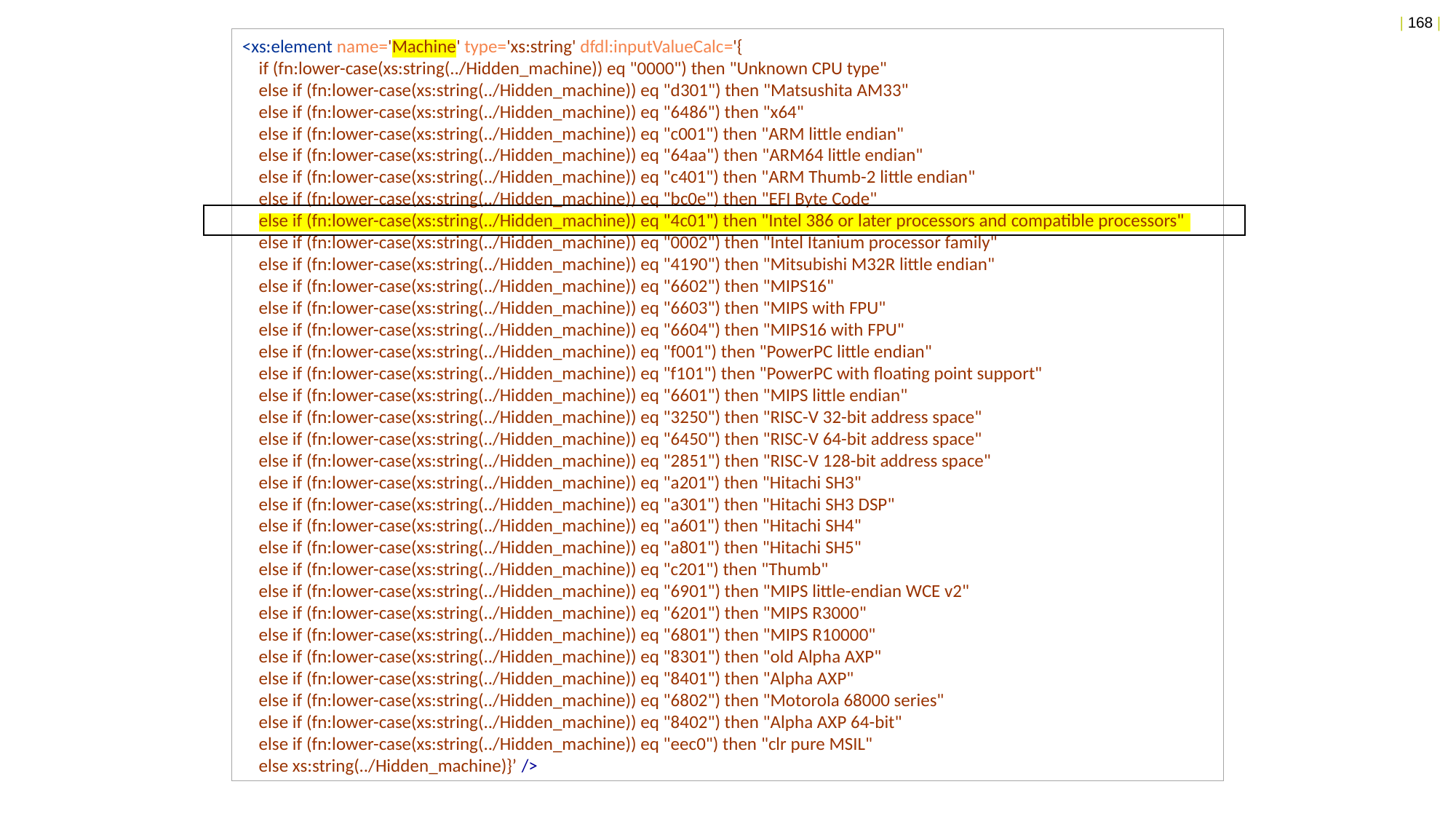

<xs:element name='Machine' type='xs:string' dfdl:inputValueCalc='{
    if (fn:lower-case(xs:string(../Hidden_machine)) eq "0000") then "Unknown CPU type"
    else if (fn:lower-case(xs:string(../Hidden_machine)) eq "d301") then "Matsushita AM33"
    else if (fn:lower-case(xs:string(../Hidden_machine)) eq "6486") then "x64"
    else if (fn:lower-case(xs:string(../Hidden_machine)) eq "c001") then "ARM little endian"
    else if (fn:lower-case(xs:string(../Hidden_machine)) eq "64aa") then "ARM64 little endian"
    else if (fn:lower-case(xs:string(../Hidden_machine)) eq "c401") then "ARM Thumb-2 little endian"
    else if (fn:lower-case(xs:string(../Hidden_machine)) eq "bc0e") then "EFI Byte Code"
    else if (fn:lower-case(xs:string(../Hidden_machine)) eq "4c01") then "Intel 386 or later processors and compatible processors"
    else if (fn:lower-case(xs:string(../Hidden_machine)) eq "0002") then "Intel Itanium processor family"
    else if (fn:lower-case(xs:string(../Hidden_machine)) eq "4190") then "Mitsubishi M32R little endian"
    else if (fn:lower-case(xs:string(../Hidden_machine)) eq "6602") then "MIPS16"
    else if (fn:lower-case(xs:string(../Hidden_machine)) eq "6603") then "MIPS with FPU"
    else if (fn:lower-case(xs:string(../Hidden_machine)) eq "6604") then "MIPS16 with FPU"
    else if (fn:lower-case(xs:string(../Hidden_machine)) eq "f001") then "PowerPC little endian"
    else if (fn:lower-case(xs:string(../Hidden_machine)) eq "f101") then "PowerPC with floating point support"
    else if (fn:lower-case(xs:string(../Hidden_machine)) eq "6601") then "MIPS little endian"
    else if (fn:lower-case(xs:string(../Hidden_machine)) eq "3250") then "RISC-V 32-bit address space"
    else if (fn:lower-case(xs:string(../Hidden_machine)) eq "6450") then "RISC-V 64-bit address space"
    else if (fn:lower-case(xs:string(../Hidden_machine)) eq "2851") then "RISC-V 128-bit address space"
    else if (fn:lower-case(xs:string(../Hidden_machine)) eq "a201") then "Hitachi SH3"
    else if (fn:lower-case(xs:string(../Hidden_machine)) eq "a301") then "Hitachi SH3 DSP"
    else if (fn:lower-case(xs:string(../Hidden_machine)) eq "a601") then "Hitachi SH4"
    else if (fn:lower-case(xs:string(../Hidden_machine)) eq "a801") then "Hitachi SH5"
    else if (fn:lower-case(xs:string(../Hidden_machine)) eq "c201") then "Thumb"
    else if (fn:lower-case(xs:string(../Hidden_machine)) eq "6901") then "MIPS little-endian WCE v2"
    else if (fn:lower-case(xs:string(../Hidden_machine)) eq "6201") then "MIPS R3000"
    else if (fn:lower-case(xs:string(../Hidden_machine)) eq "6801") then "MIPS R10000"
    else if (fn:lower-case(xs:string(../Hidden_machine)) eq "8301") then "old Alpha AXP"
    else if (fn:lower-case(xs:string(../Hidden_machine)) eq "8401") then "Alpha AXP"
    else if (fn:lower-case(xs:string(../Hidden_machine)) eq "6802") then "Motorola 68000 series"
    else if (fn:lower-case(xs:string(../Hidden_machine)) eq "8402") then "Alpha AXP 64-bit"
    else if (fn:lower-case(xs:string(../Hidden_machine)) eq "eec0") then "clr pure MSIL"
    else xs:string(../Hidden_machine)}’ />